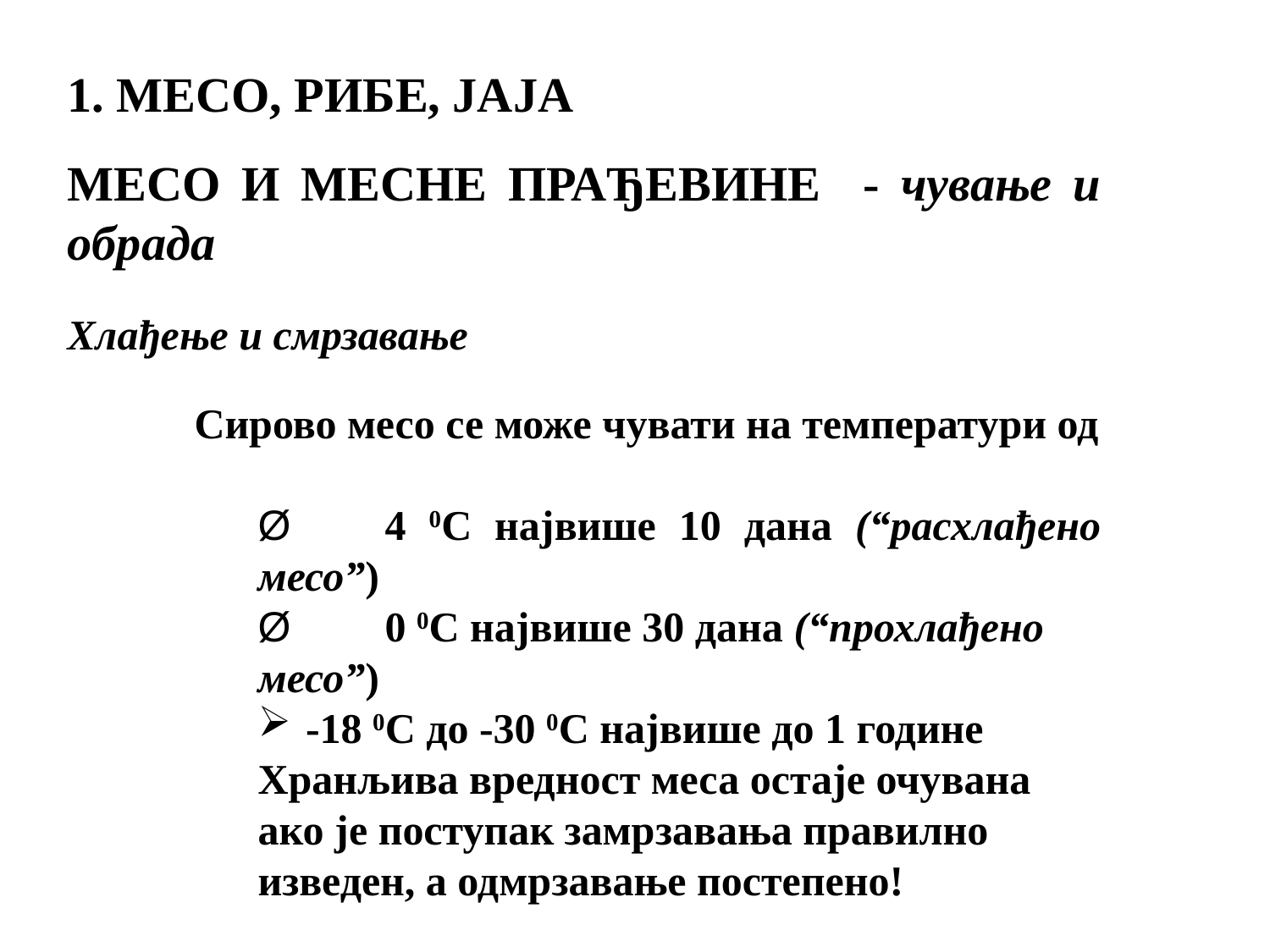

1. МЕСО, РИБЕ, ЈАЈА

МЕСО И МЕСНЕ ПРАЂЕВИНЕ  - чување и обрада

Хлађење и смрзавање

Сирово месо се може чувати на температури од

Ø	4 0С највише 10 дана (“расхлађено месо”)
Ø	0 0С највише 30 дана (“прохлађено месо”)
-18 0С до -30 0С највише до 1 године
Хранљива вредност меса остаје очувана ако је поступак замрзавања правилно изведен, а одмрзавање постепено!